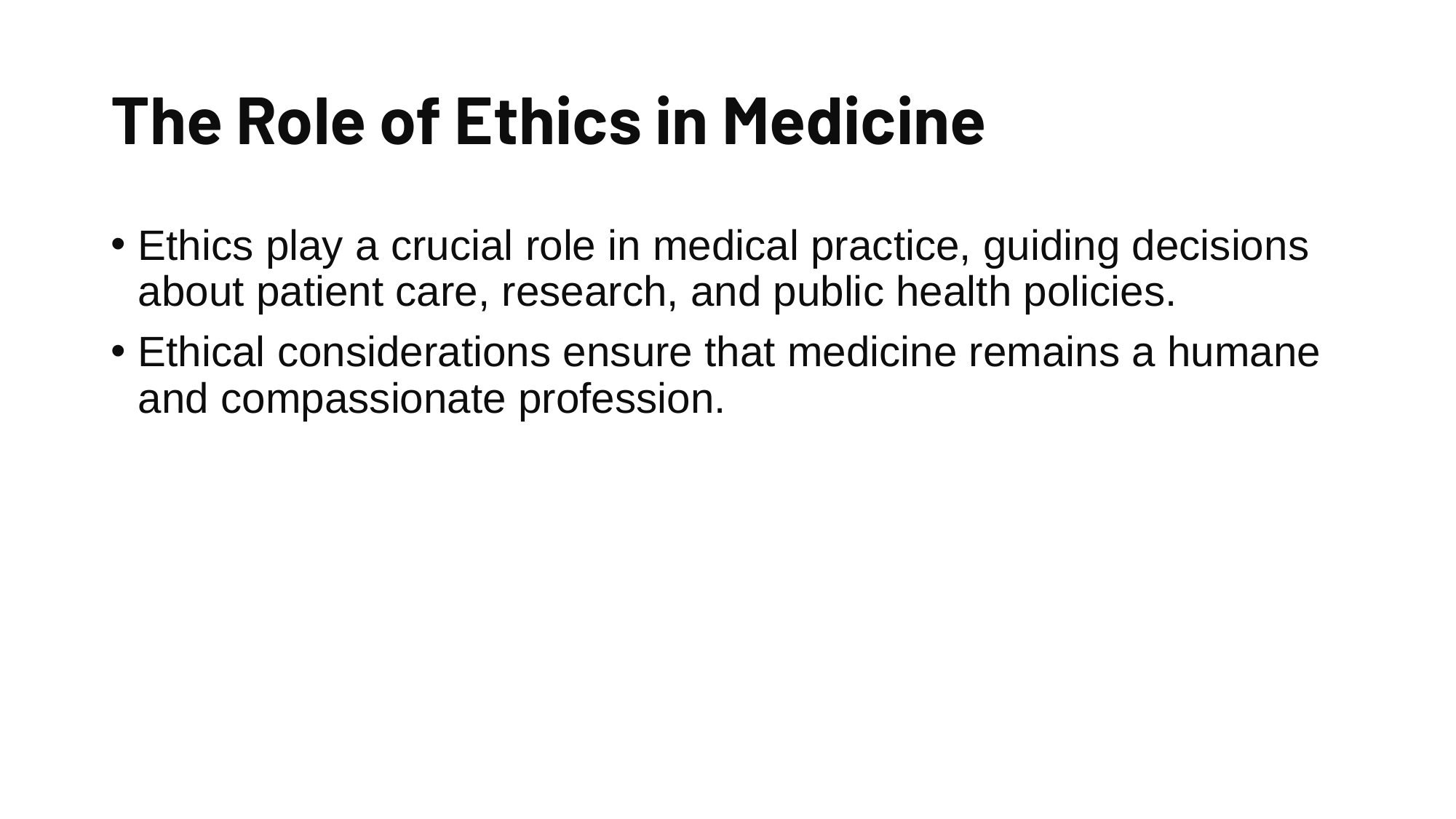

# The Role of Ethics in Medicine
Ethics play a crucial role in medical practice, guiding decisions about patient care, research, and public health policies.
Ethical considerations ensure that medicine remains a humane and compassionate profession.